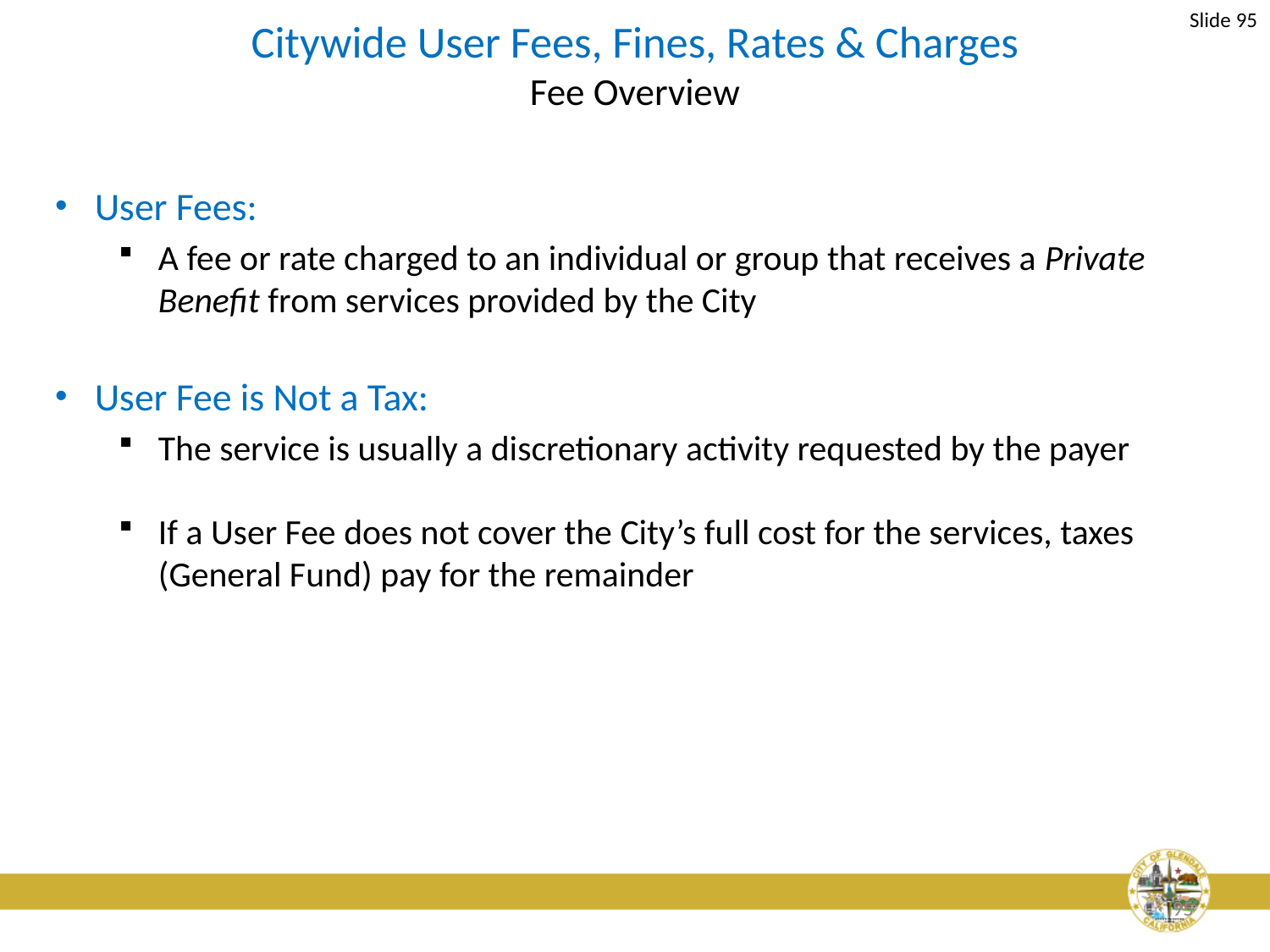

Slide 95
# Citywide User Fees, Fines, Rates & Charges Fee Overview
User Fees:
A fee or rate charged to an individual or group that receives a Private Benefit from services provided by the City

User Fee is Not a Tax:
The service is usually a discretionary activity requested by the payer

If a User Fee does not cover the City’s full cost for the services, taxes (General Fund) pay for the remainder
95